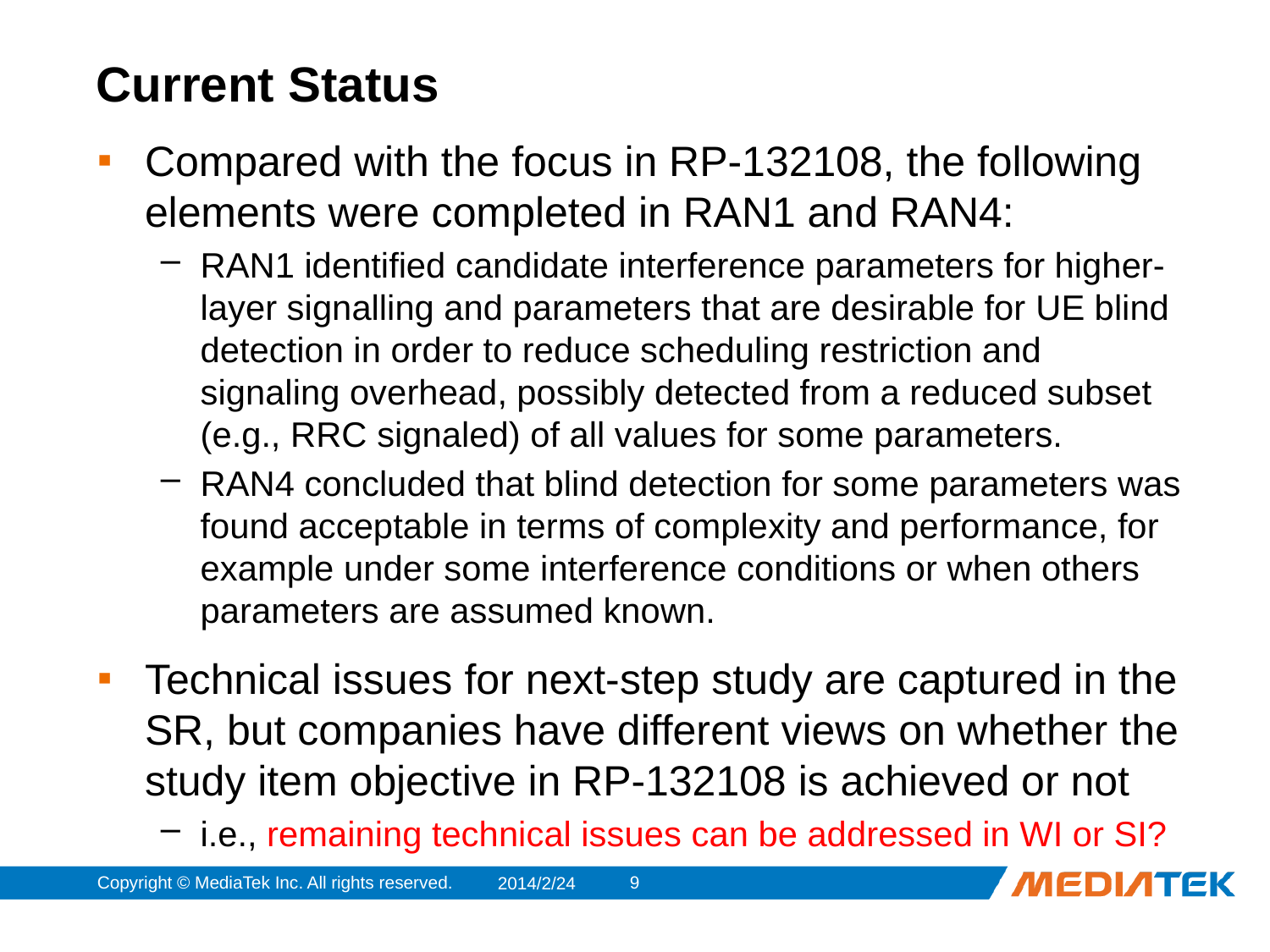

# Current Status
Compared with the focus in RP-132108, the following elements were completed in RAN1 and RAN4:
RAN1 identified candidate interference parameters for higher-layer signalling and parameters that are desirable for UE blind detection in order to reduce scheduling restriction and signaling overhead, possibly detected from a reduced subset (e.g., RRC signaled) of all values for some parameters.
RAN4 concluded that blind detection for some parameters was found acceptable in terms of complexity and performance, for example under some interference conditions or when others parameters are assumed known.
Technical issues for next-step study are captured in the SR, but companies have different views on whether the study item objective in RP-132108 is achieved or not
i.e., remaining technical issues can be addressed in WI or SI?
Copyright © MediaTek Inc. All rights reserved.
9
2014/2/24